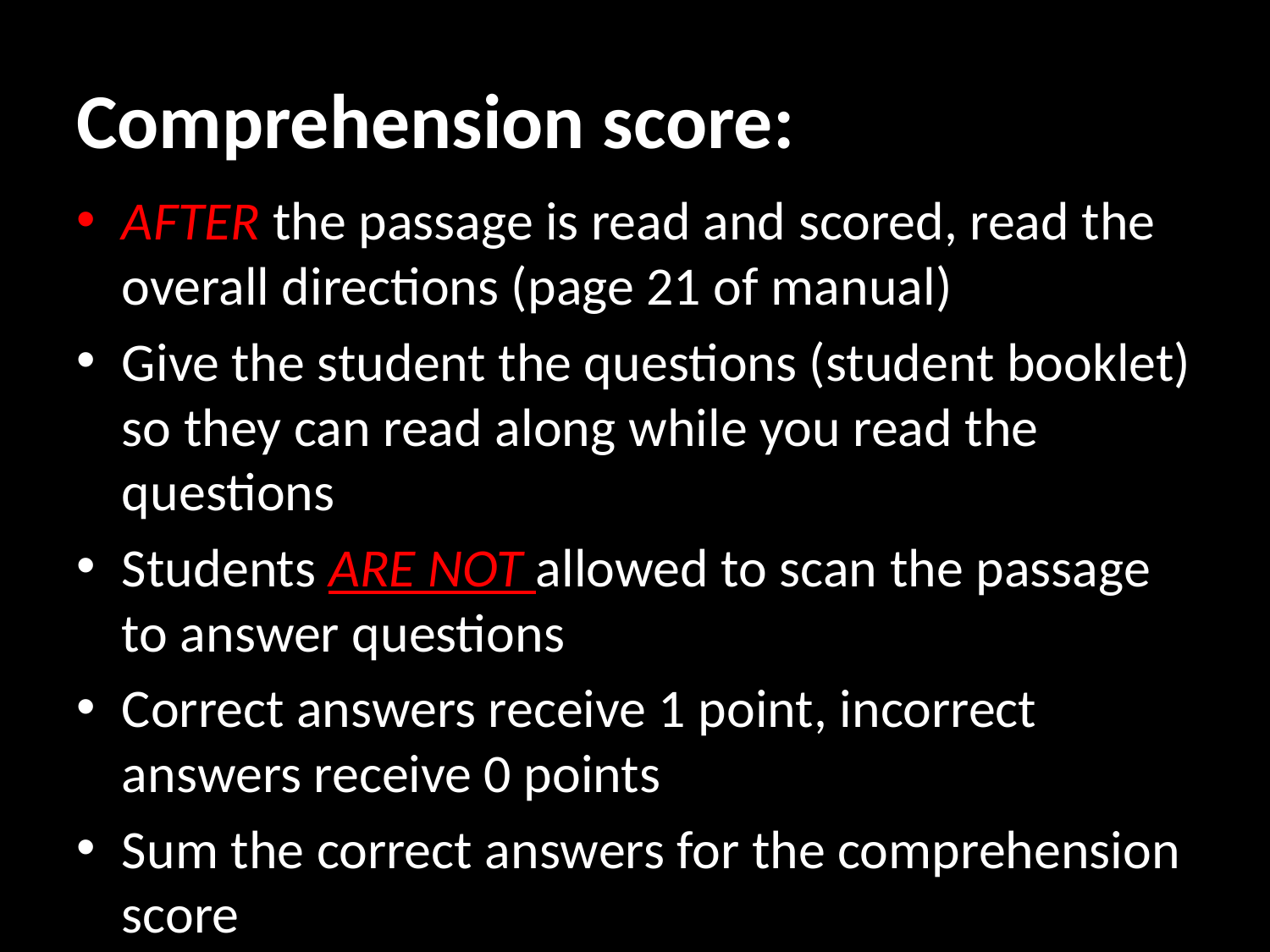

# Comprehension score:
AFTER the passage is read and scored, read the overall directions (page 21 of manual)
Give the student the questions (student booklet) so they can read along while you read the questions
Students ARE NOT allowed to scan the passage to answer questions
Correct answers receive 1 point, incorrect answers receive 0 points
Sum the correct answers for the comprehension score